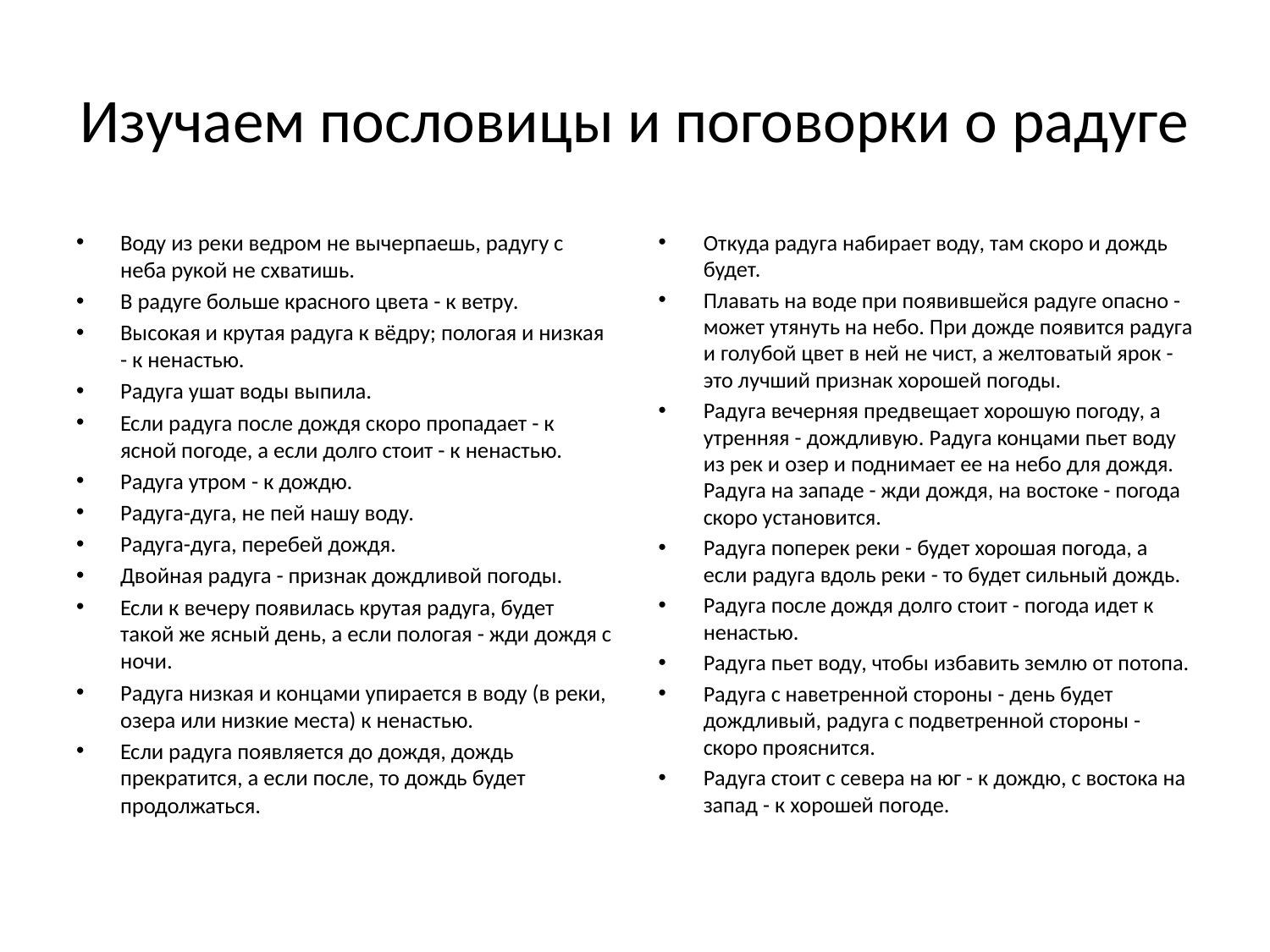

# Изучаем пословицы и поговорки о радуге
Воду из реки ведром не вычерпаешь, радугу с неба рукой не схватишь.
В радуге больше красного цвета - к ветру.
Высокая и крутая радуга к вёдру; пологая и низкая - к ненастью.
Радуга ушат воды выпила.
Если радуга после дождя скоро пропадает - к ясной погоде, а если долго стоит - к ненастью.
Радуга утром - к дождю.
Радуга-дуга, не пей нашу воду.
Радуга-дуга, перебей дождя.
Двойная радуга - признак дождливой погоды.
Если к вечеру появилась крутая радуга, будет такой же ясный день, а если пологая - жди дождя с ночи.
Радуга низкая и концами упирается в воду (в реки, озера или низкие места) к ненастью.
Если радуга появляется до дождя, дождь прекратится, а если после, то дождь будет продолжаться.

Откуда радуга набирает воду, там скоро и дождь будет.
Плавать на воде при появившейся радуге опасно - может утянуть на небо. При дожде появится радуга и голубой цвет в ней не чист, а желтоватый ярок - это лучший признак хорошей погоды.
Радуга вечерняя предвещает хорошую погоду, а утренняя - дождливую. Радуга концами пьет воду из рек и озер и поднимает ее на небо для дождя. Радуга на западе - жди дождя, на востоке - погода скоро установится.
Радуга поперек реки - будет хорошая погода, а если радуга вдоль реки - то будет сильный дождь.
Радуга после дождя долго стоит - погода идет к ненастью.
Радуга пьет воду, чтобы избавить землю от потопа.
Радуга с наветренной стороны - день будет дождливый, радуга с подветренной стороны - скоро прояснится.
Радуга стоит с севера на юг - к дождю, с востока на запад - к хорошей погоде.